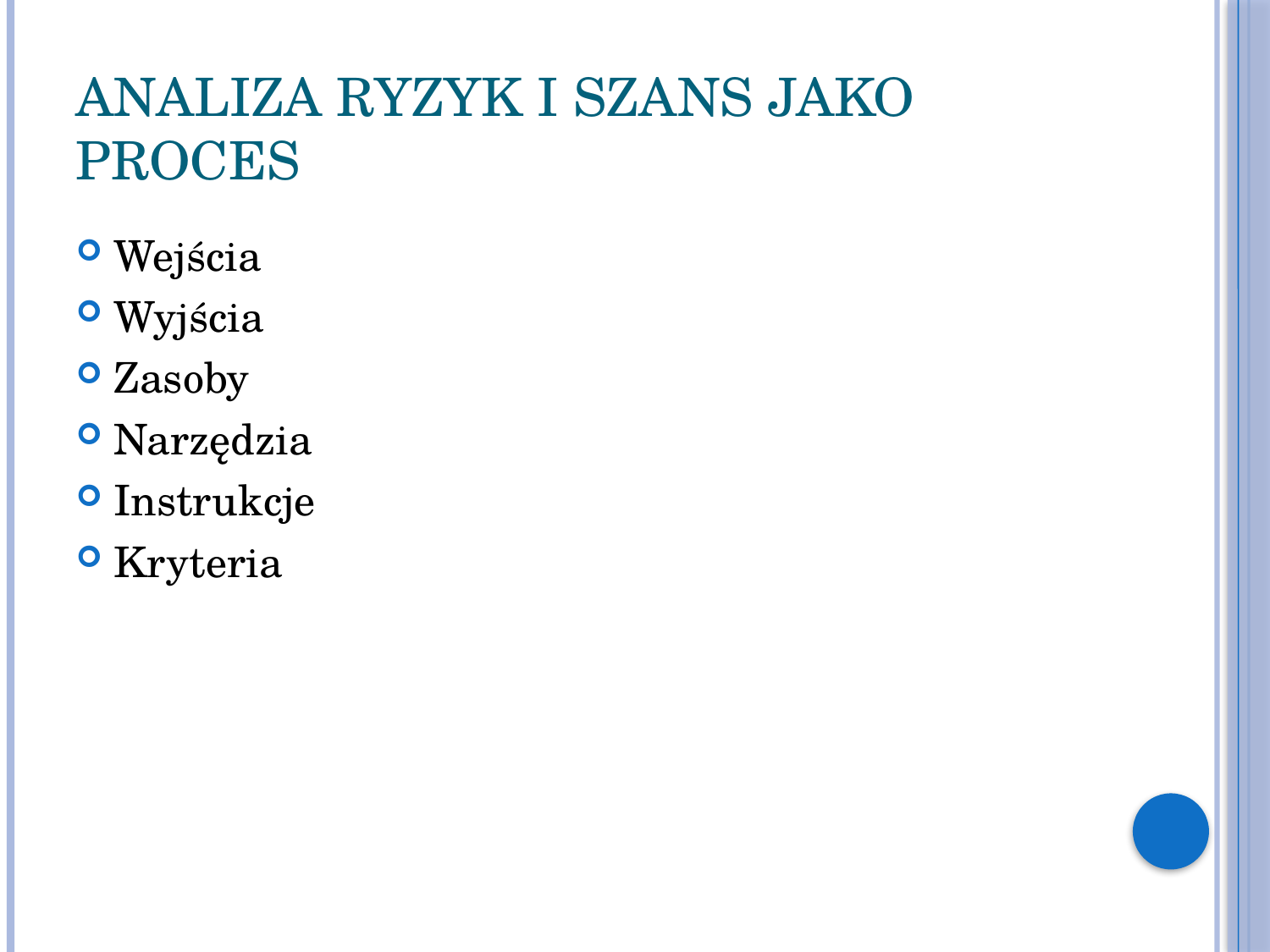

# Analiza ryzyk i szans jako proces
Wejścia
Wyjścia
Zasoby
Narzędzia
Instrukcje
Kryteria